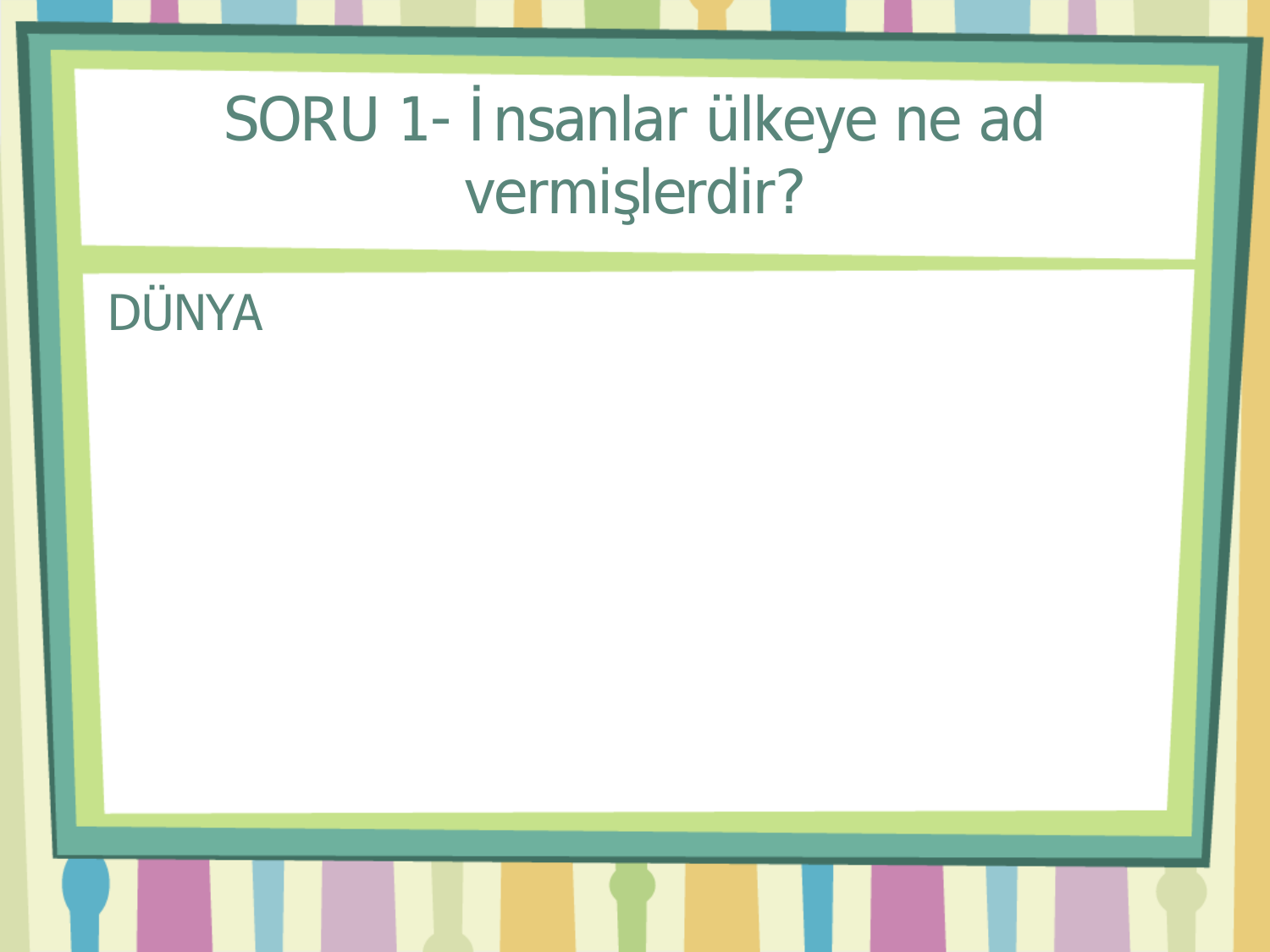

# SORU 1- İnsanlar ülkeye ne ad vermişlerdir?
DÜNYA